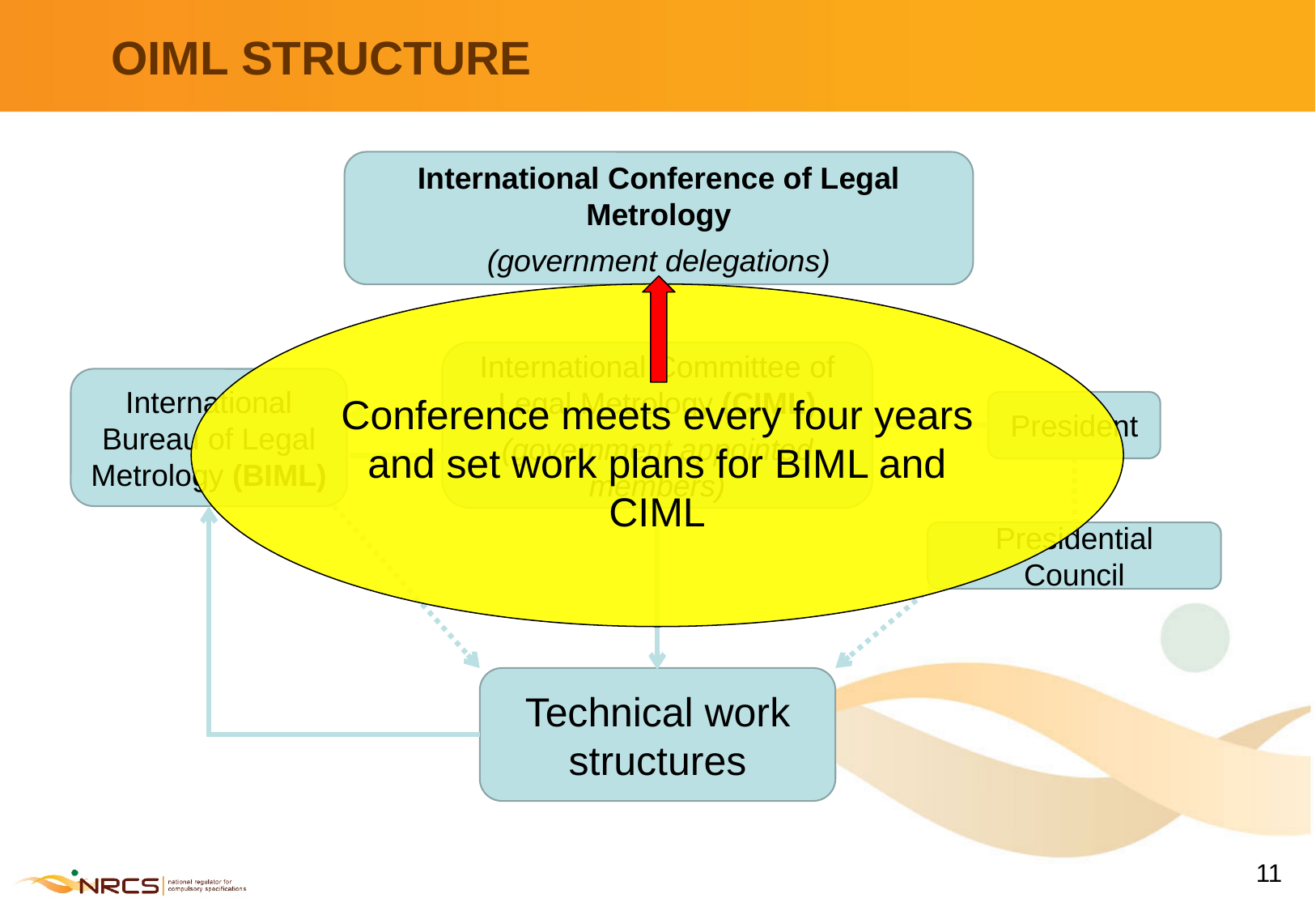

# OIML STRUCTURE
International Conference of Legal Metrology
(government delegations)

Conference meets every four years and set work plans for BIML and CIML

International Committee of Legal Metrology (CIML)
(government appointed members)
International Bureau of Legal Metrology (BIML)
President
Presidential Council
Technical work structures
11